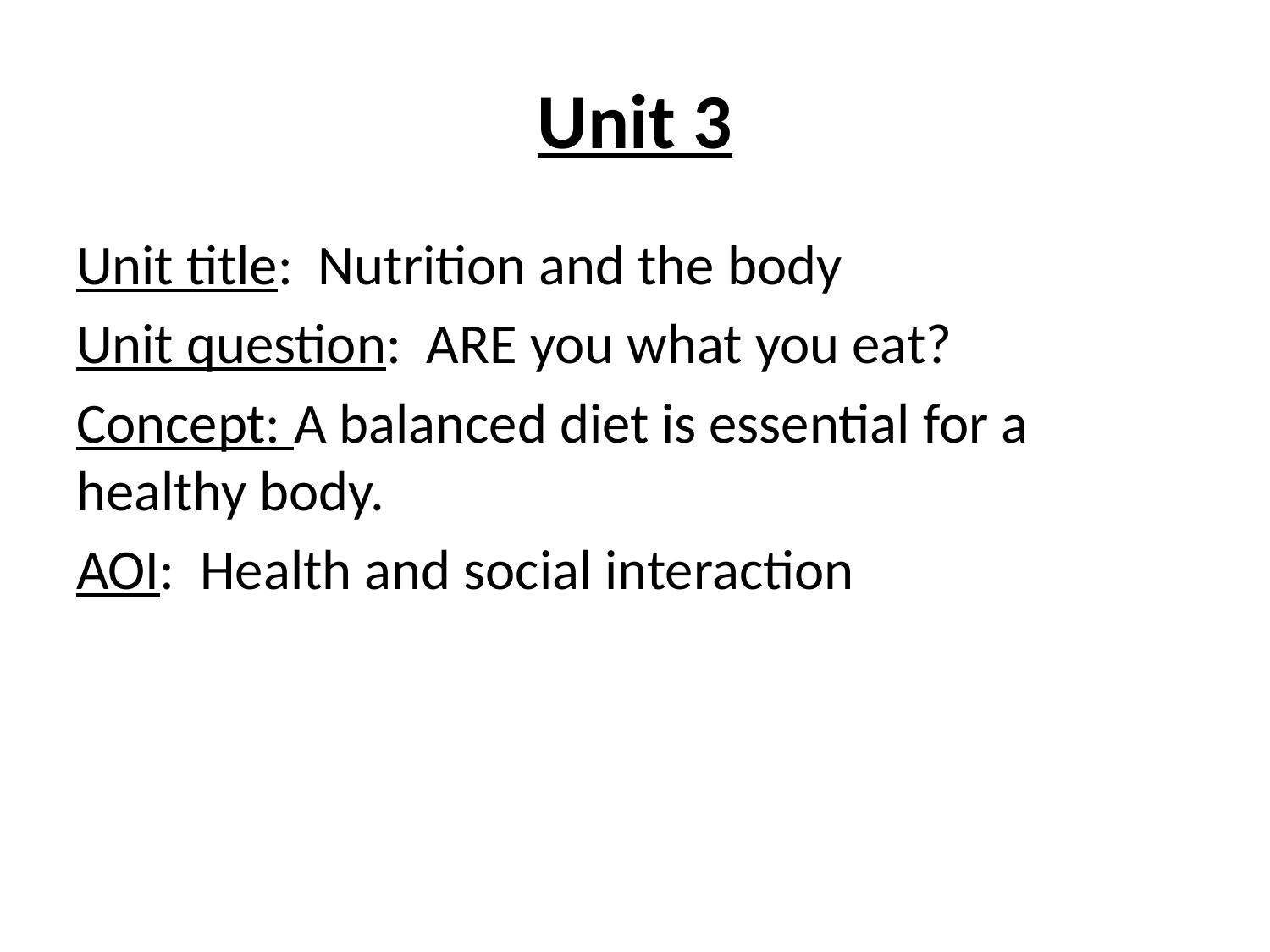

# Unit 3
Unit title:  Nutrition and the body
Unit question:  ARE you what you eat?
Concept: A balanced diet is essential for a healthy body.
AOI:  Health and social interaction